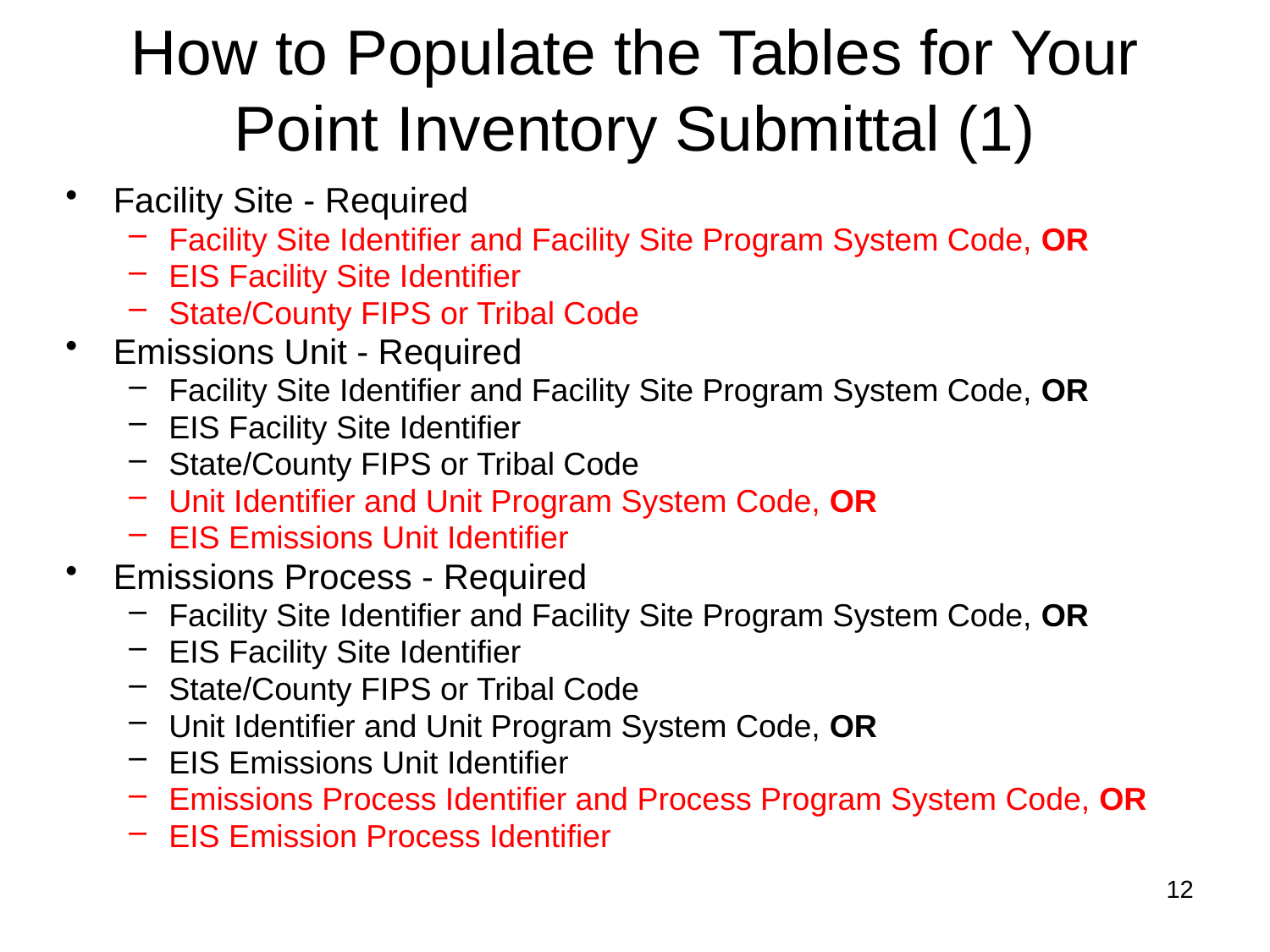

# How to Populate the Tables for Your Point Inventory Submittal (1)
Facility Site - Required
Facility Site Identifier and Facility Site Program System Code, OR
EIS Facility Site Identifier
State/County FIPS or Tribal Code
Emissions Unit - Required
Facility Site Identifier and Facility Site Program System Code, OR
EIS Facility Site Identifier
State/County FIPS or Tribal Code
Unit Identifier and Unit Program System Code, OR
EIS Emissions Unit Identifier
Emissions Process - Required
Facility Site Identifier and Facility Site Program System Code, OR
EIS Facility Site Identifier
State/County FIPS or Tribal Code
Unit Identifier and Unit Program System Code, OR
EIS Emissions Unit Identifier
Emissions Process Identifier and Process Program System Code, OR
EIS Emission Process Identifier
12